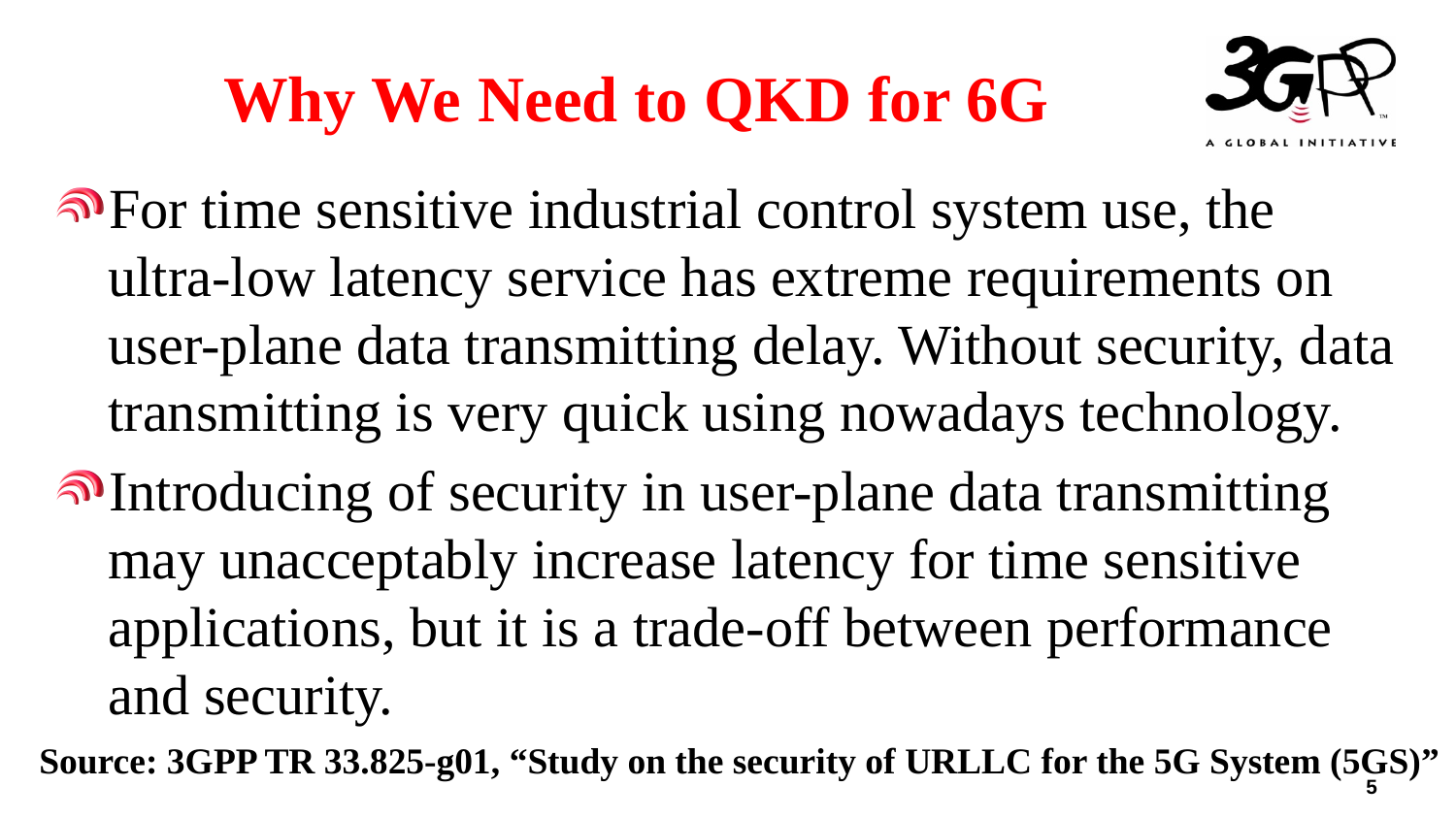

# Why We Need to QKD for 6G
For time sensitive industrial control system use, the ultra-low latency service has extreme requirements on user-plane data transmitting delay. Without security, data transmitting is very quick using nowadays technology.
Introducing of security in user-plane data transmitting may unacceptably increase latency for time sensitive applications, but it is a trade-off between performance and security.
Source: 3GPP TR 33.825-g01, “Study on the security of URLLC for the 5G System (5GS)”